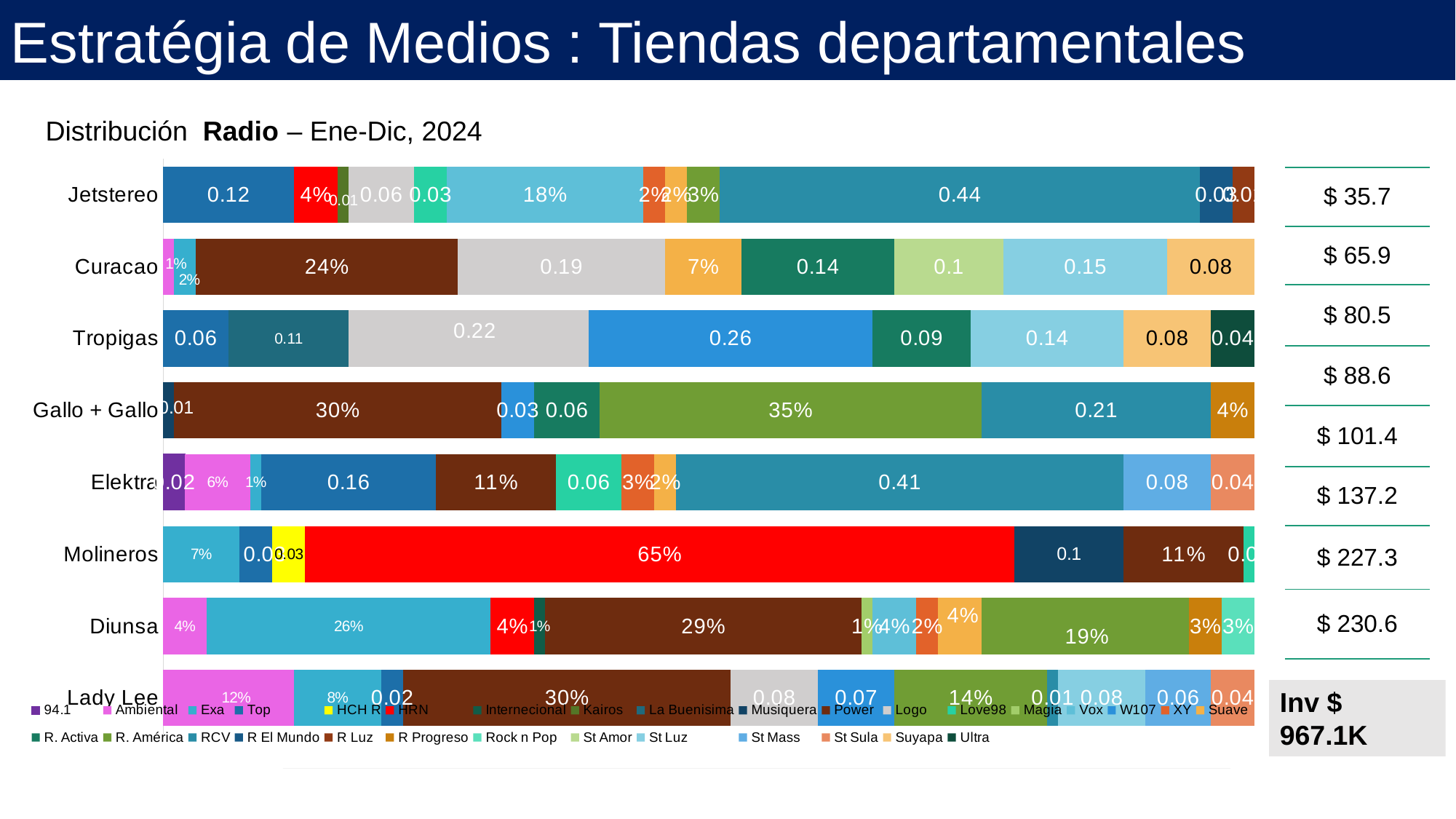

Estratégia de Medios : Tiendas departamentales
Distribución  Radio – Ene-Dic, 2024

### Chart

| Category | 94.1 | Ambiental | Exa | Top | HCH R | HRN | Internecional | Kairos | La Buenisima | Musiquera | Power | Logo | Love98 | Magia | Vox | W107 | XY | Suave | R. Activa | R. América | RCV | R El Mundo | R Luz | R Progreso | Rock n Pop | St Amor | St Luz | St Mass | St Sula | Suyapa | Ultra |
|---|---|---|---|---|---|---|---|---|---|---|---|---|---|---|---|---|---|---|---|---|---|---|---|---|---|---|---|---|---|---|---|
| Lady Lee | None | 0.12 | 0.08 | 0.02 | None | None | None | None | None | None | 0.3 | 0.08 | None | None | None | 0.07 | None | None | None | 0.14 | 0.01 | None | None | None | None | None | 0.08 | 0.06 | 0.04 | None | None |
| Diunsa | None | 0.04 | 0.26 | None | None | 0.04 | 0.01 | None | None | None | 0.29000000000000004 | None | None | 0.01 | 0.04 | None | 0.02 | 0.04 | None | 0.19 | None | None | None | 0.03 | 0.03 | None | None | None | None | None | None |
| Molineros | None | None | 0.07 | 0.03 | 0.03 | 0.65 | None | None | None | 0.1 | 0.11 | None | 0.01 | None | None | None | None | None | None | None | None | None | None | None | None | None | None | None | None | None | None |
| Elektra | 0.02 | 0.06 | 0.01 | 0.16 | None | None | None | None | None | None | 0.11 | None | 0.06 | None | None | None | 0.03 | 0.02 | None | None | 0.41 | None | None | None | None | None | None | 0.08 | 0.04 | None | None |
| Gallo + Gallo | None | None | None | None | None | None | None | None | None | 0.01 | 0.30000000000000004 | None | None | None | None | 0.03 | None | None | 0.06 | 0.35 | 0.21 | None | None | 0.04 | None | None | None | None | None | None | None |
| Tropigas | None | None | None | 0.06 | None | None | None | None | 0.11 | None | None | 0.22 | None | None | None | 0.26 | None | None | 0.09 | None | None | None | None | None | None | None | 0.14 | None | None | 0.08 | 0.04 |
| Curacao | None | 0.01 | 0.02 | None | None | None | None | None | None | None | 0.24 | 0.19 | None | None | None | None | None | 0.07 | 0.14 | None | None | None | None | None | None | 0.1 | 0.15 | None | None | 0.08 | None |
| Jetstereo | None | None | None | 0.12 | None | 0.04 | None | 0.01 | None | None | None | 0.06 | 0.03 | None | 0.18 | None | 0.02 | 0.02 | None | 0.03 | 0.44 | 0.03 | 0.02 | None | None | None | None | None | None | None | None |
| $ 35.7 |
| --- |
| $ 65.9 |
| $ 80.5 |
| $ 88.6 |
| $ 101.4 |
| $ 137.2 |
| $ 227.3 |
| $ 230.6 |
Inv $ 967.1K
Fuente:  Publisearch. Valores en miles de dólares